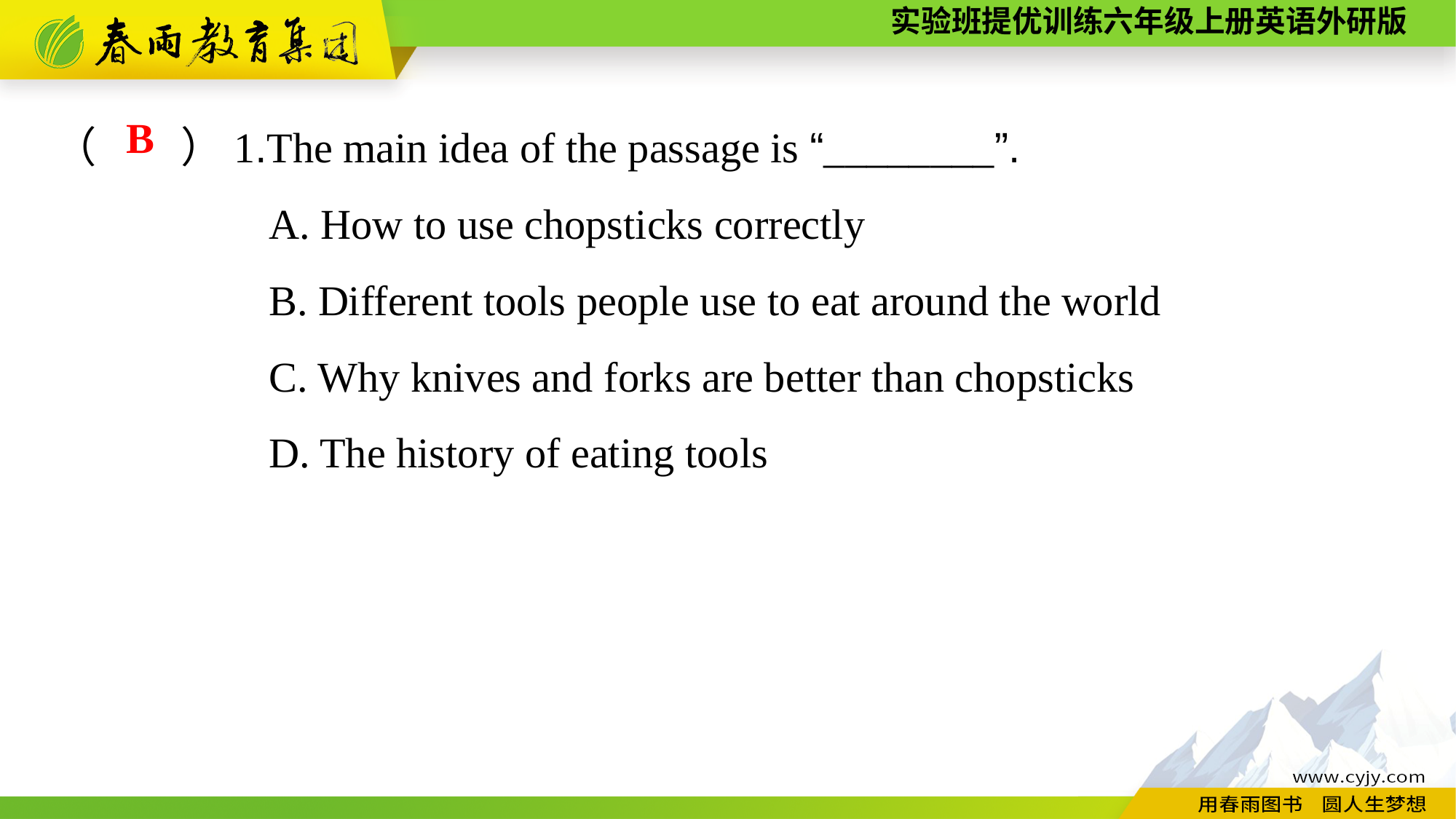

（　　）1.The main idea of the passage is “________”.
A. How to use chopsticks correctly
B. Different tools people use to eat around the world
C. Why knives and forks are better than chopsticks
D. The history of eating tools
B